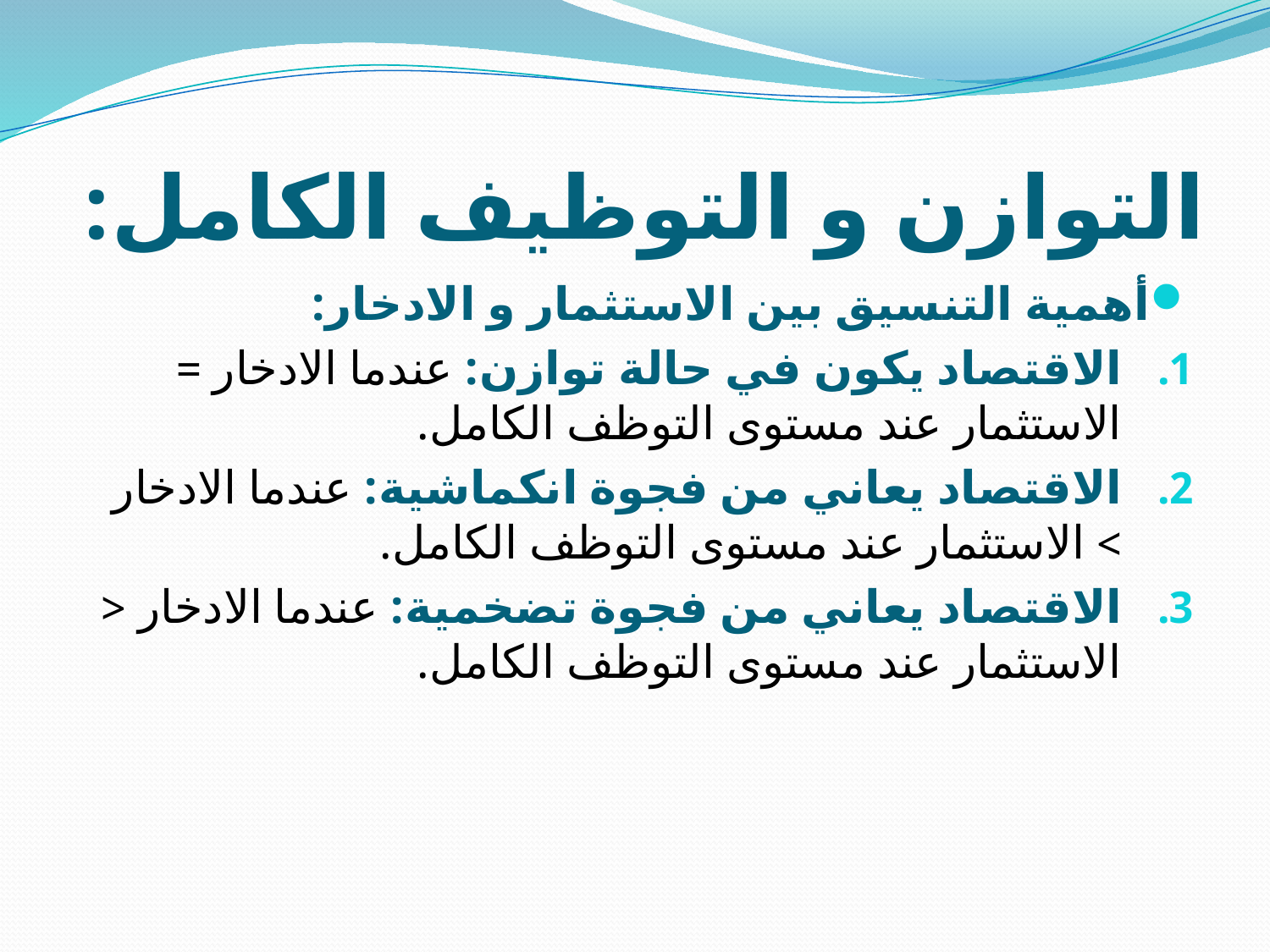

# التوازن و التوظيف الكامل:
أهمية التنسيق بين الاستثمار و الادخار:
الاقتصاد يكون في حالة توازن: عندما الادخار = الاستثمار عند مستوى التوظف الكامل.
الاقتصاد يعاني من فجوة انكماشية: عندما الادخار > الاستثمار عند مستوى التوظف الكامل.
الاقتصاد يعاني من فجوة تضخمية: عندما الادخار < الاستثمار عند مستوى التوظف الكامل.